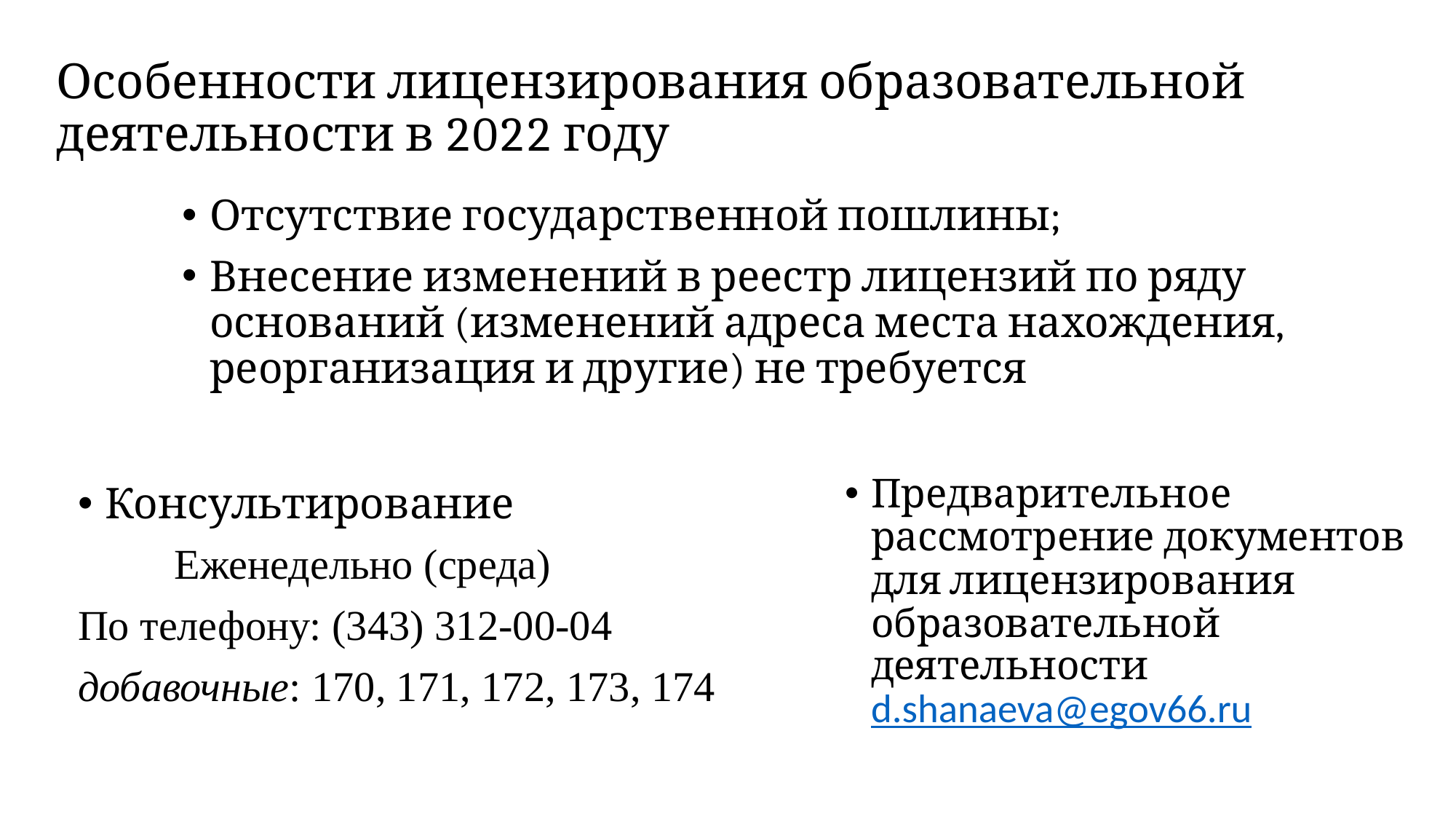

# Особенности лицензирования образовательной деятельности в 2022 году
Отсутствие государственной пошлины;
Внесение изменений в реестр лицензий по ряду оснований (изменений адреса места нахождения, реорганизация и другие) не требуется

Предварительное рассмотрение документов для лицензирования образовательной деятельности d.shanaeva@egov66.ru

Консультирование
          Еженедельно (среда)
По телефону: (343) 312-00-04
добавочные: 170, 171, 172, 173, 174